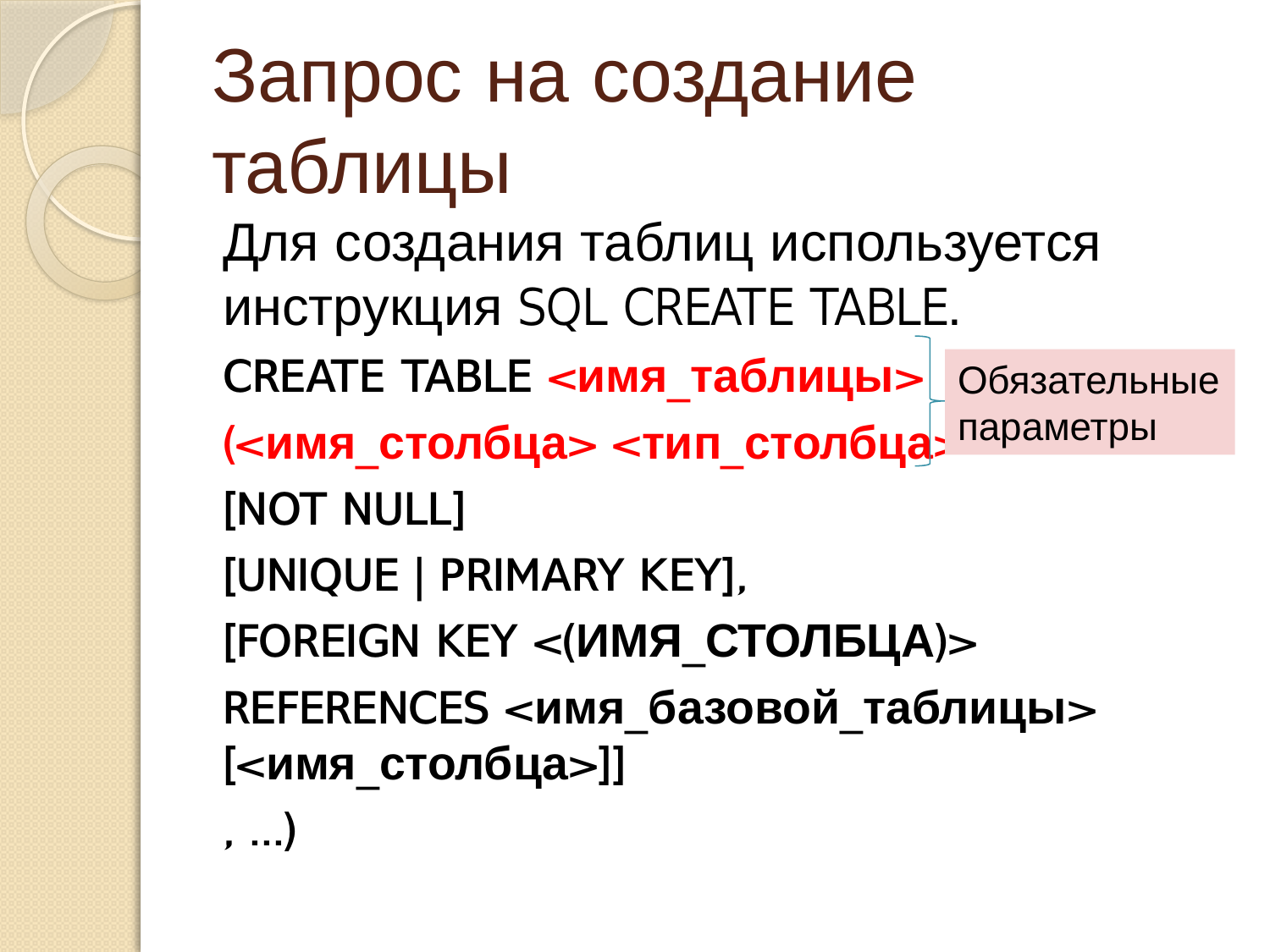

# Запрос на создание таблицы
Для создания таблиц используется инструкция SQL CREATE TABLE.
CREATE TABLE <имя_таблицы>
(<имя_столбца> <тип_столбца>
[NOT NULL]
[UNIQUE | PRIMARY KEY],
[FOREIGN KEY <(ИМЯ_СТОЛБЦА)>
REFERENCES <имя_базовой_таблицы> [<имя_столбца>]]
, ...)

Обязательные параметры